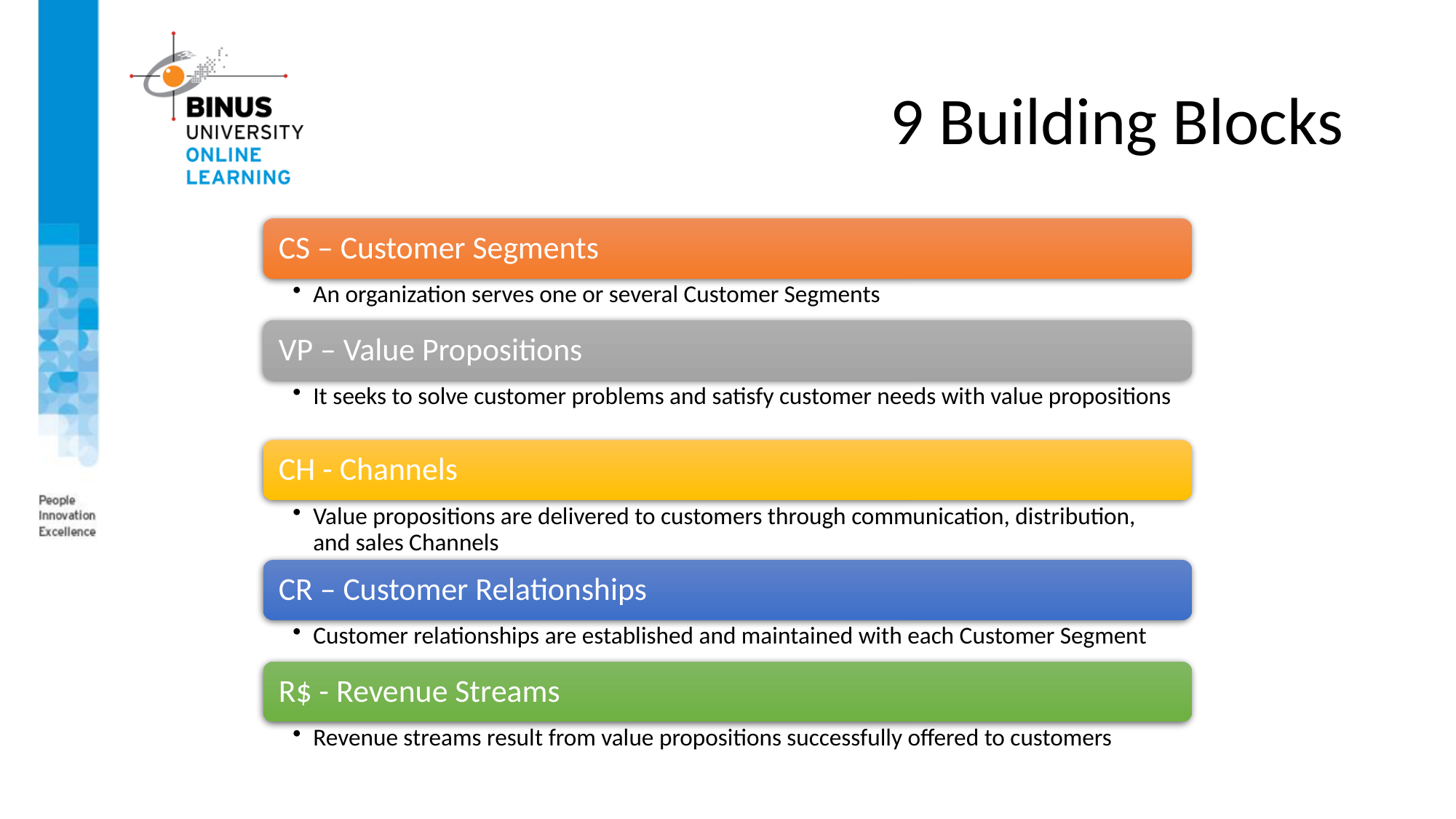

# 9 Building Blocks
CS – Customer Segments
An organization serves one or several Customer Segments
VP – Value Propositions
It seeks to solve customer problems and satisfy customer needs with value propositions
CH - Channels
Value propositions are delivered to customers through communication, distribution, and sales Channels
CR – Customer Relationships
Customer relationships are established and maintained with each Customer Segment
R$ - Revenue Streams
Revenue streams result from value propositions successfully offered to customers